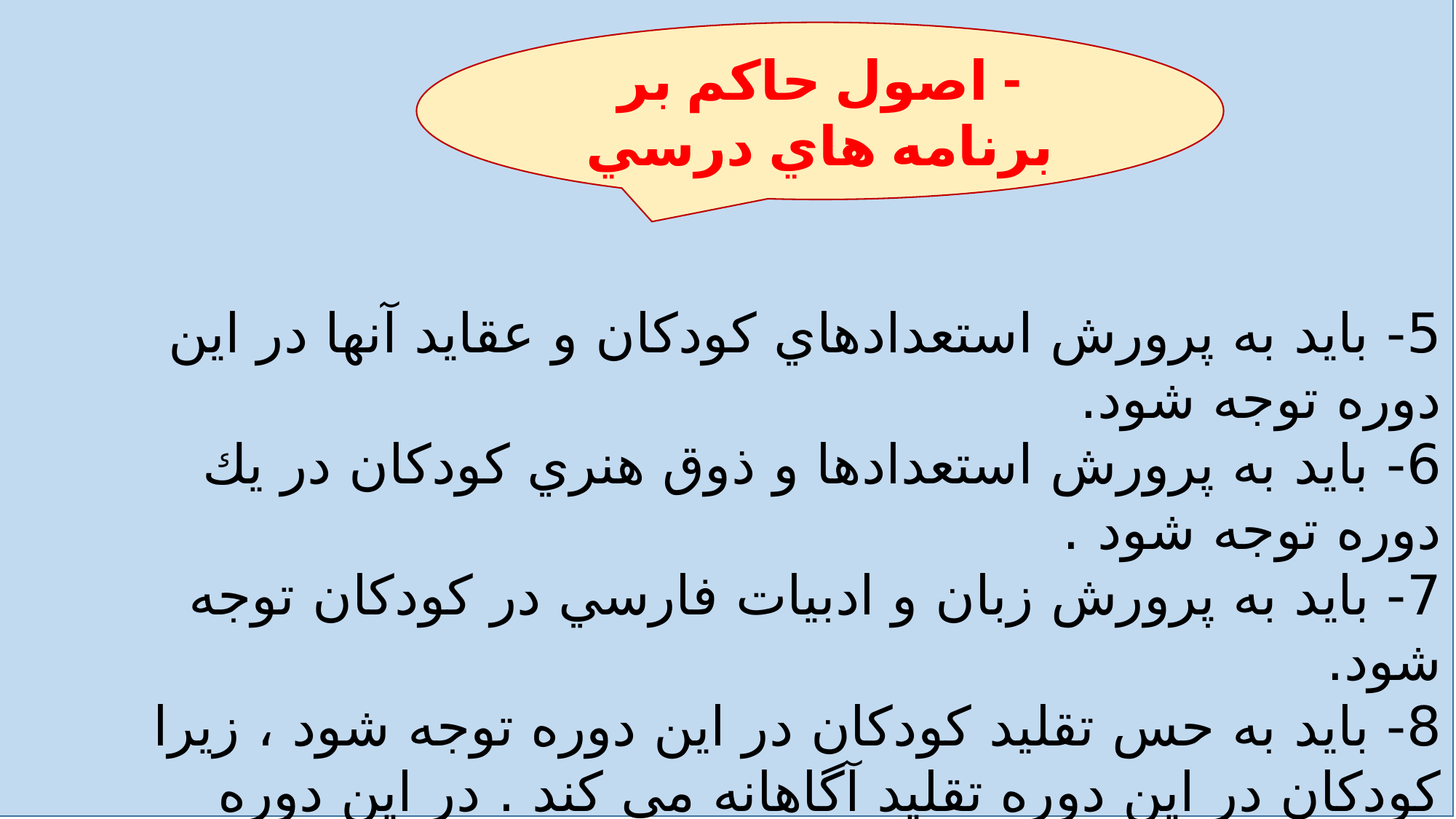

- اصول حاكم بر برنامه هاي درسي
5- بايد به پرورش استعدادهاي كودكان و عقايد آنها در اين دوره توجه شود.
6- بايد به پرورش استعدادها و ذوق هنري كودكان در يك دوره توجه شود .
7- بايد به پرورش زبان و ادبيات فارسي در كودكان توجه شود.
8- بايد به حس تقليد كودكان در اين دوره توجه شود ، زيرا كودكان در اين دوره تقليد آگاهانه مي كند . در اين دوره مربيان واجد فضائل اخلاقي باشد . چون تربيت كودك در اين مرحله در دو نهاد خانه و مدرسه انجام مي شود بايد اين دو نهاد هماهنگي لازم و همكاري مطلوب برقرار شود.